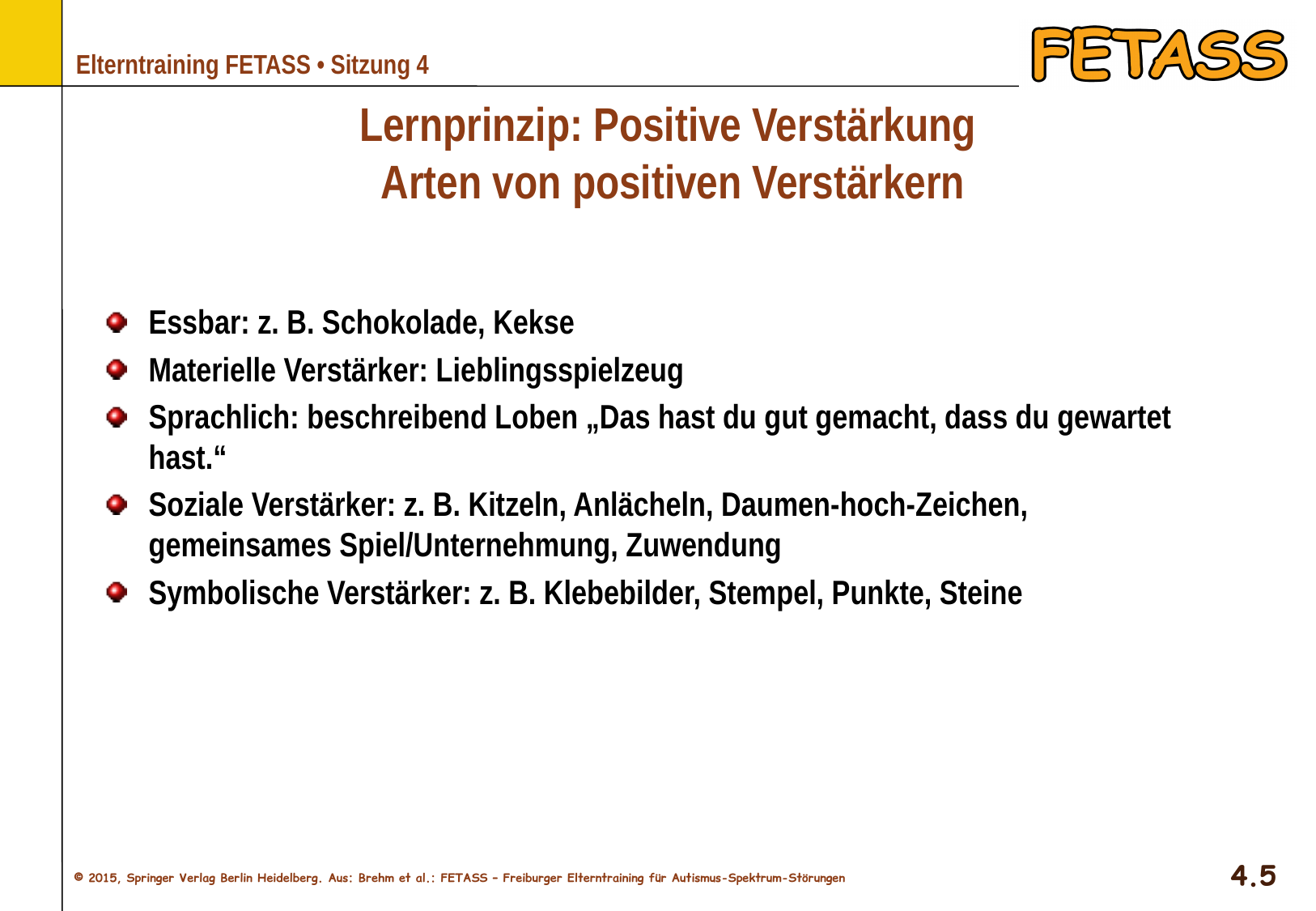

# Lernprinzip: Positive Verstärkung Arten von positiven Verstärkern
Essbar: z. B. Schokolade, Kekse
Materielle Verstärker: Lieblingsspielzeug
Sprachlich: beschreibend Loben „Das hast du gut gemacht, dass du gewartet hast.“
Soziale Verstärker: z. B. Kitzeln, Anlächeln, Daumen-hoch-Zeichen, gemeinsames Spiel/Unternehmung, Zuwendung
Symbolische Verstärker: z. B. Klebebilder, Stempel, Punkte, Steine

4.5